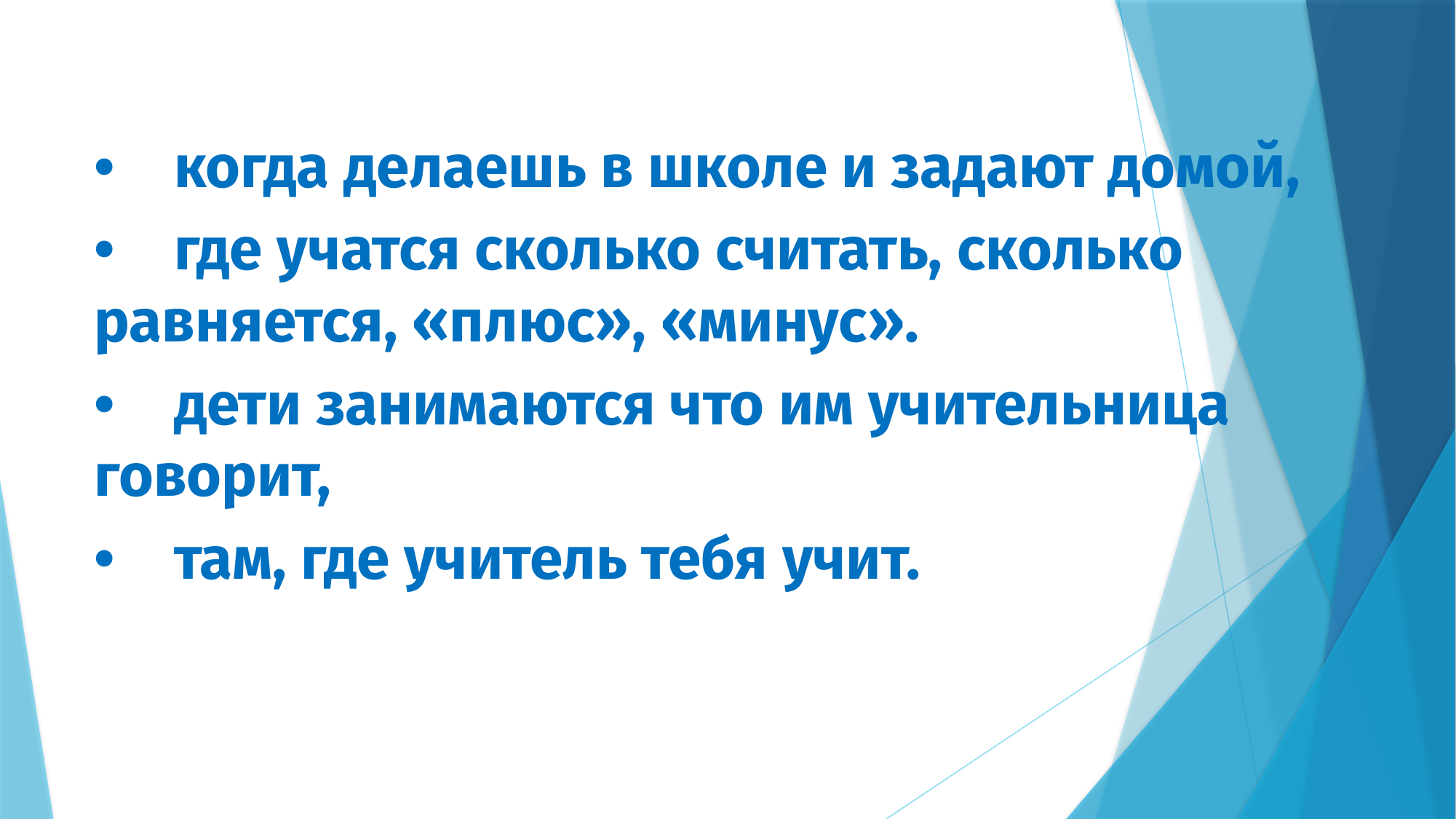

•	когда делаешь в школе и задают домой,
•	где учатся сколько считать, сколько равняется, «плюс», «минус».
•	дети занимаются что им учительница говорит,
•	там, где учитель тебя учит.